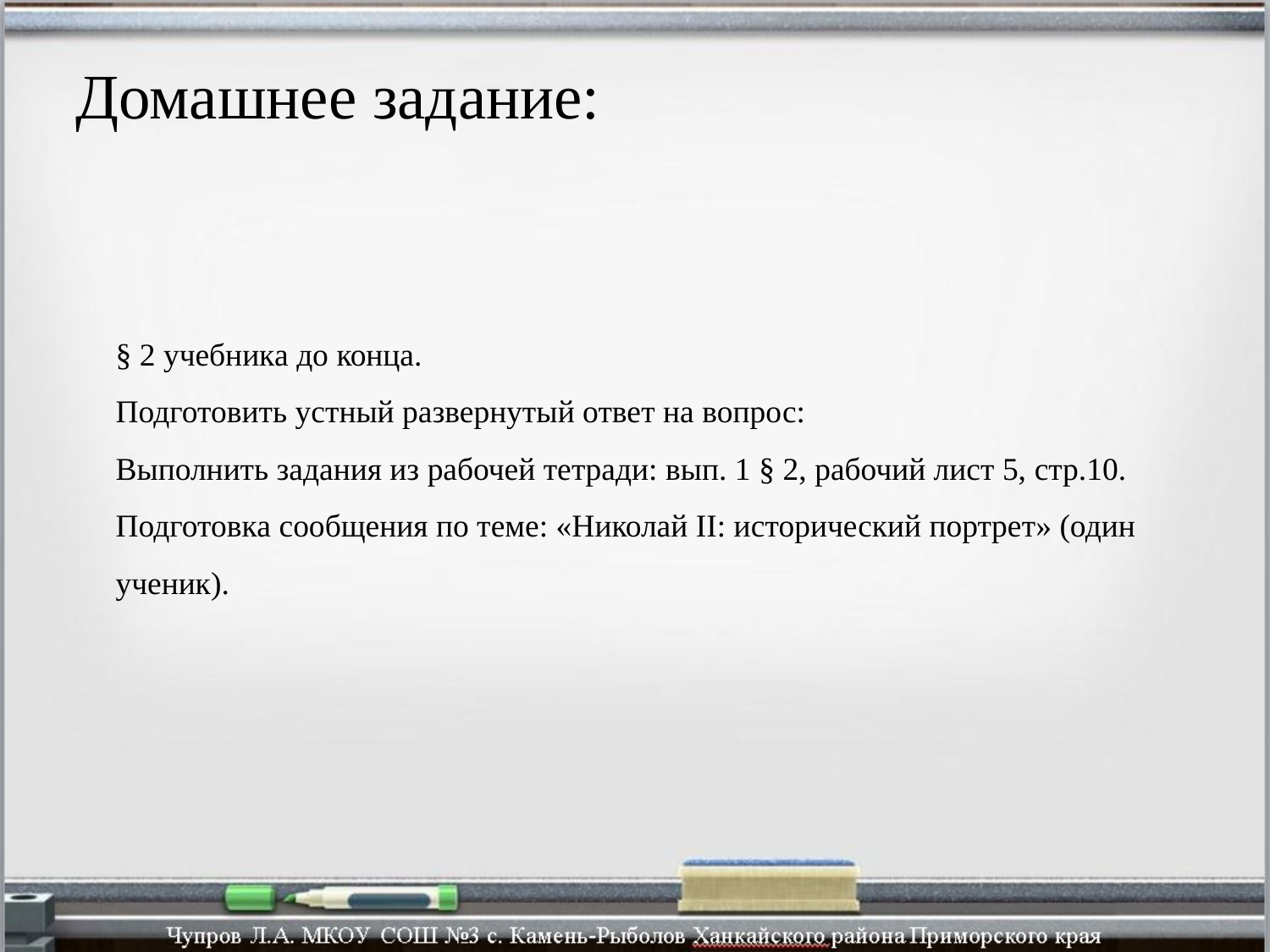

Домашнее задание:
§ 2 учебника до конца.
Подготовить устный развернутый ответ на вопрос:
Выполнить задания из рабочей тетради: вып. 1 § 2, рабочий лист 5, стр.10.
Подготовка сообщения по теме: «Николай II: исторический портрет» (один
ученик).